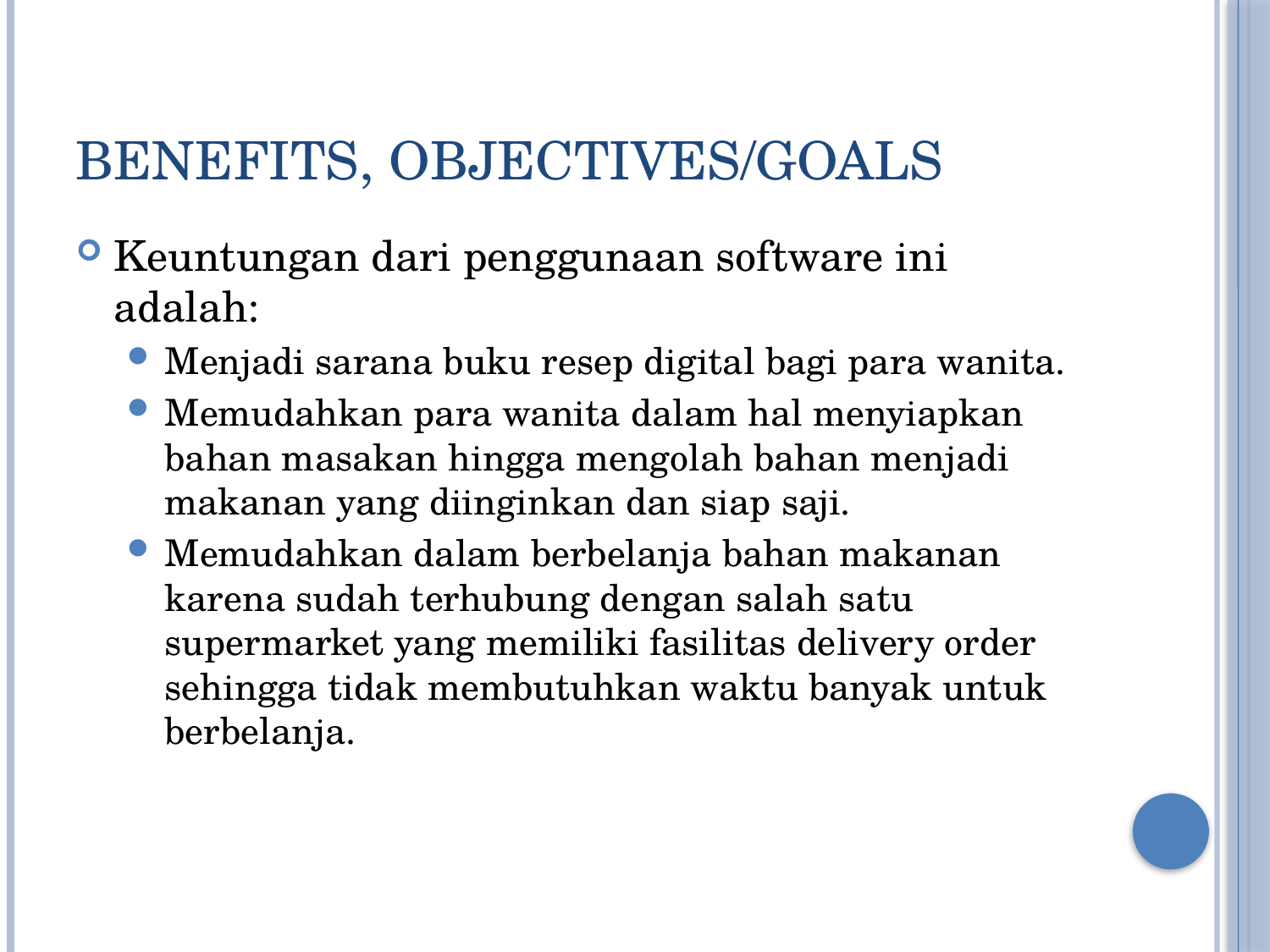

# Benefits, objectives/goals
Keuntungan dari penggunaan software ini adalah:
Menjadi sarana buku resep digital bagi para wanita.
Memudahkan para wanita dalam hal menyiapkan bahan masakan hingga mengolah bahan menjadi makanan yang diinginkan dan siap saji.
Memudahkan dalam berbelanja bahan makanan karena sudah terhubung dengan salah satu supermarket yang memiliki fasilitas delivery order sehingga tidak membutuhkan waktu banyak untuk berbelanja.